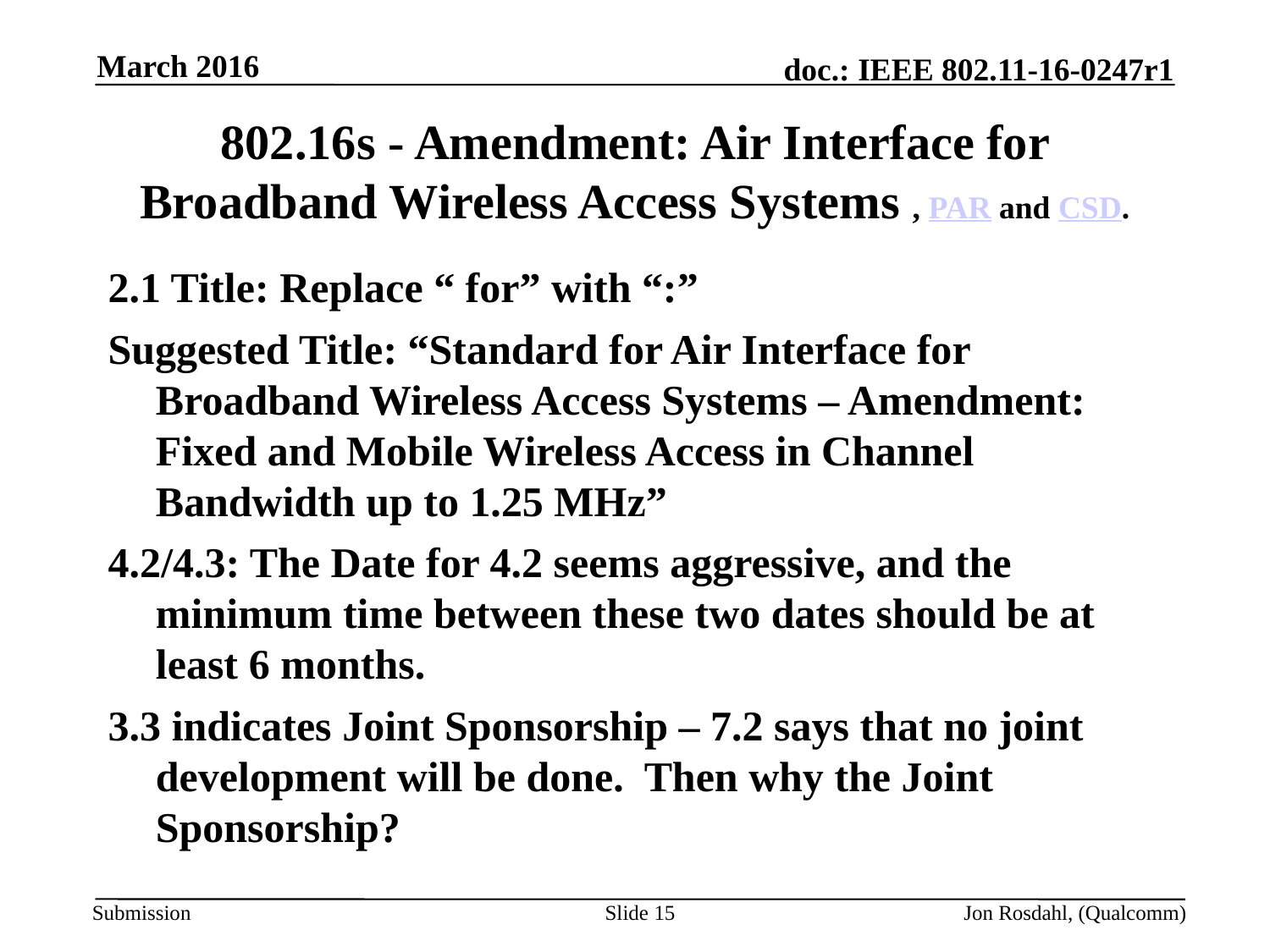

March 2016
# 802.16s - Amendment: Air Interface for Broadband Wireless Access Systems , PAR and CSD.
2.1 Title: Replace “ for” with “:”
Suggested Title: “Standard for Air Interface for Broadband Wireless Access Systems – Amendment: Fixed and Mobile Wireless Access in Channel Bandwidth up to 1.25 MHz”
4.2/4.3: The Date for 4.2 seems aggressive, and the minimum time between these two dates should be at least 6 months.
3.3 indicates Joint Sponsorship – 7.2 says that no joint development will be done.  Then why the Joint Sponsorship?
Slide 15
Jon Rosdahl, (Qualcomm)